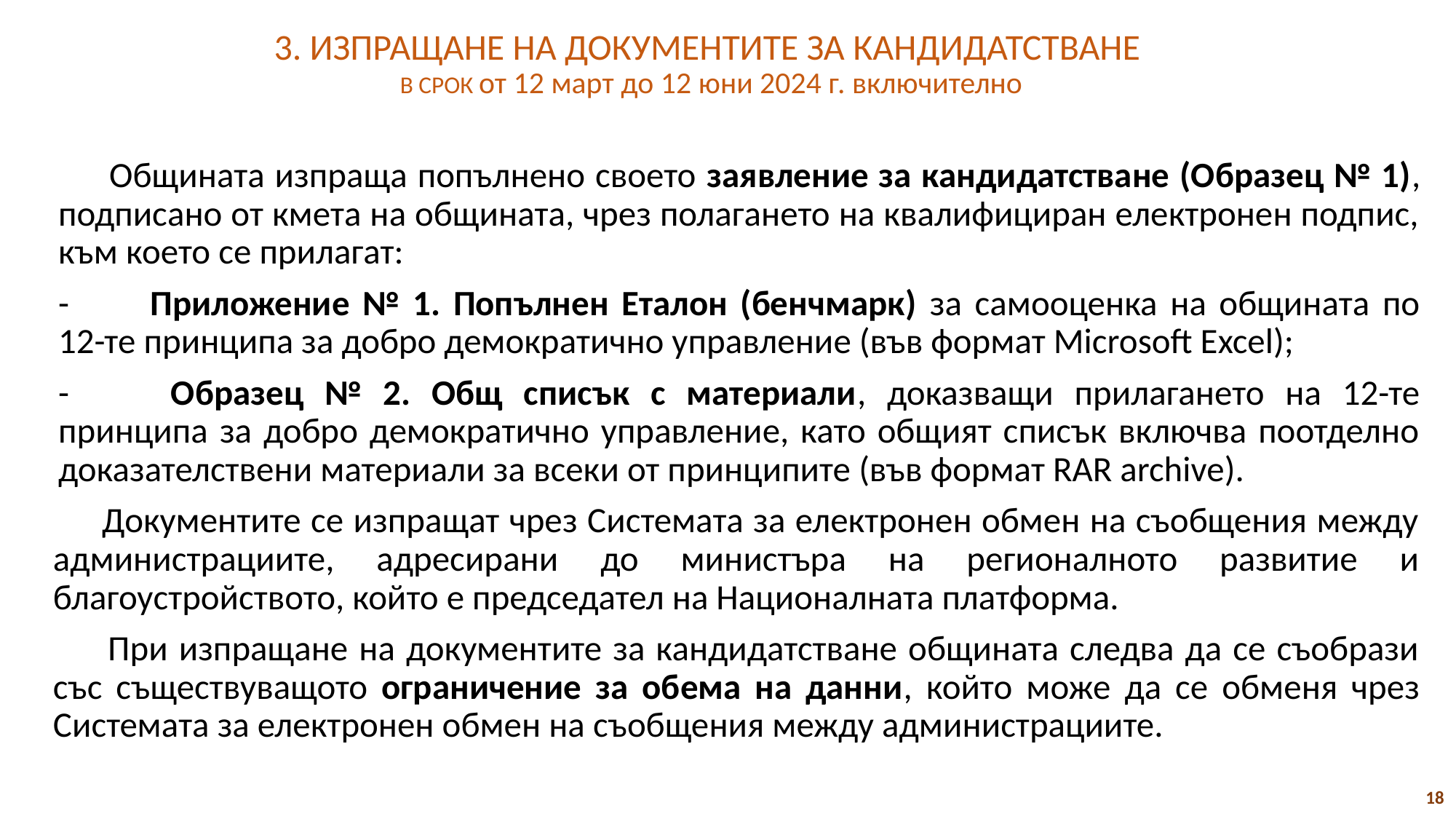

# 3. ИЗПРАЩАНЕ НА ДОКУМЕНТИТЕ ЗА КАНДИДАТСТВАНЕ В СРОК от 12 март до 12 юни 2024 г. включително
     Общината изпраща попълнено своето заявление за кандидатстване (Образец № 1), подписано от кмета на общината, чрез полагането на квалифициран електронен подпис, към което се прилагат:
	-	Приложение № 1. Попълнен Еталон (бенчмарк) за самооценка на общината по 12-те принципа за добро демократично управление (във формат Microsoft Excel);
	-	 Образец № 2. Общ списък с материали, доказващи прилагането на 12-те принципа за добро демократично управление, като общият списък включва поотделно доказателствени материали за всеки от принципите (във формат RAR archive).
     Документите се изпращат чрез Системата за електронен обмен на съобщения между администрациите, адресирани до министъра на регионалното развитие и благоустройството, който е председател на Националната платформа.
     При изпращане на документите за кандидатстване общината следва да се съобрази със съществуващото ограничение за обема на данни, който може да се обменя чрез Системата за електронен обмен на съобщения между администрациите.
18